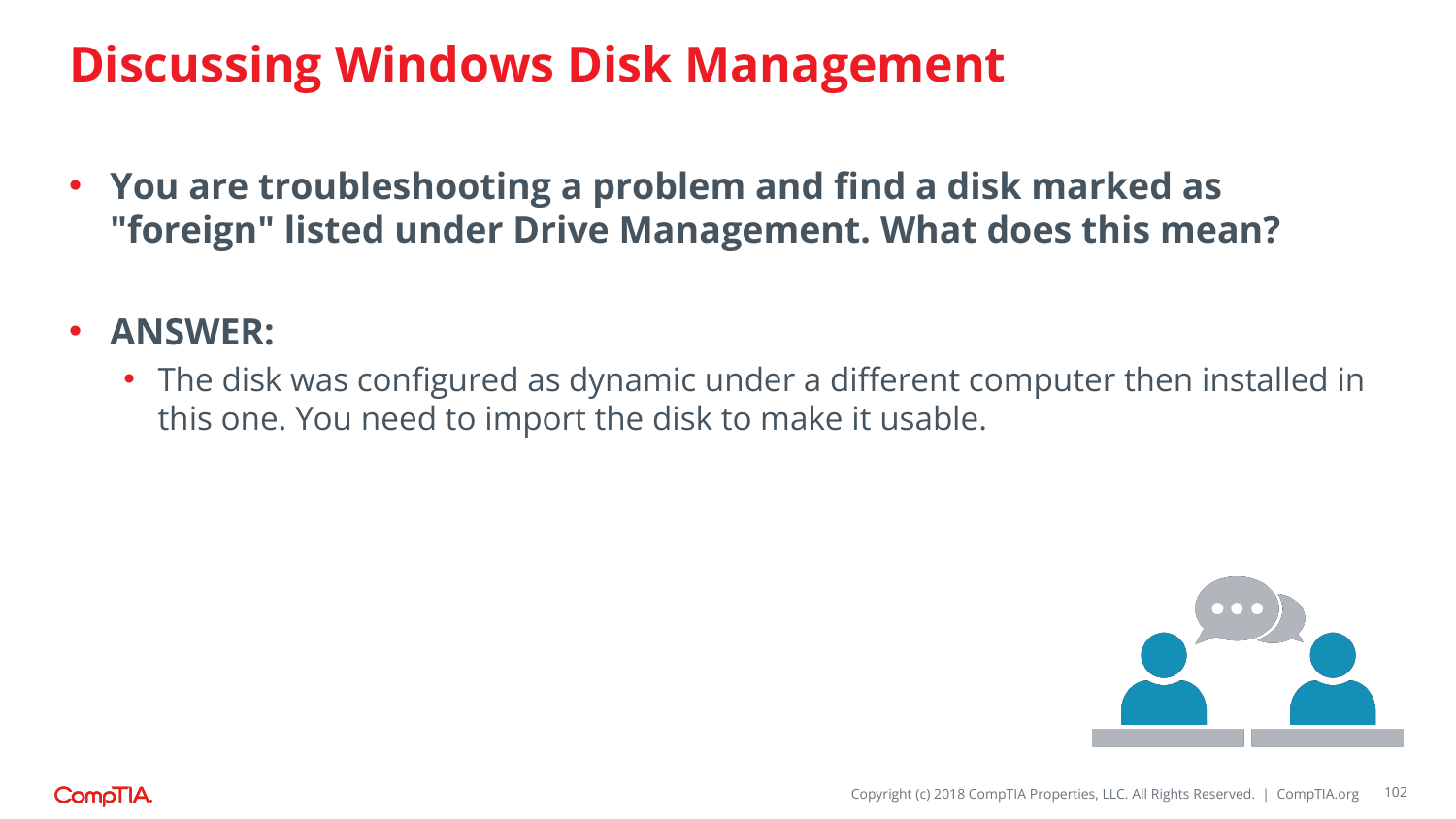

# Discussing Windows Disk Management
You are troubleshooting a problem and find a disk marked as "foreign" listed under Drive Management. What does this mean?

ANSWER:
The disk was configured as dynamic under a different computer then installed in this one. You need to import the disk to make it usable.
102